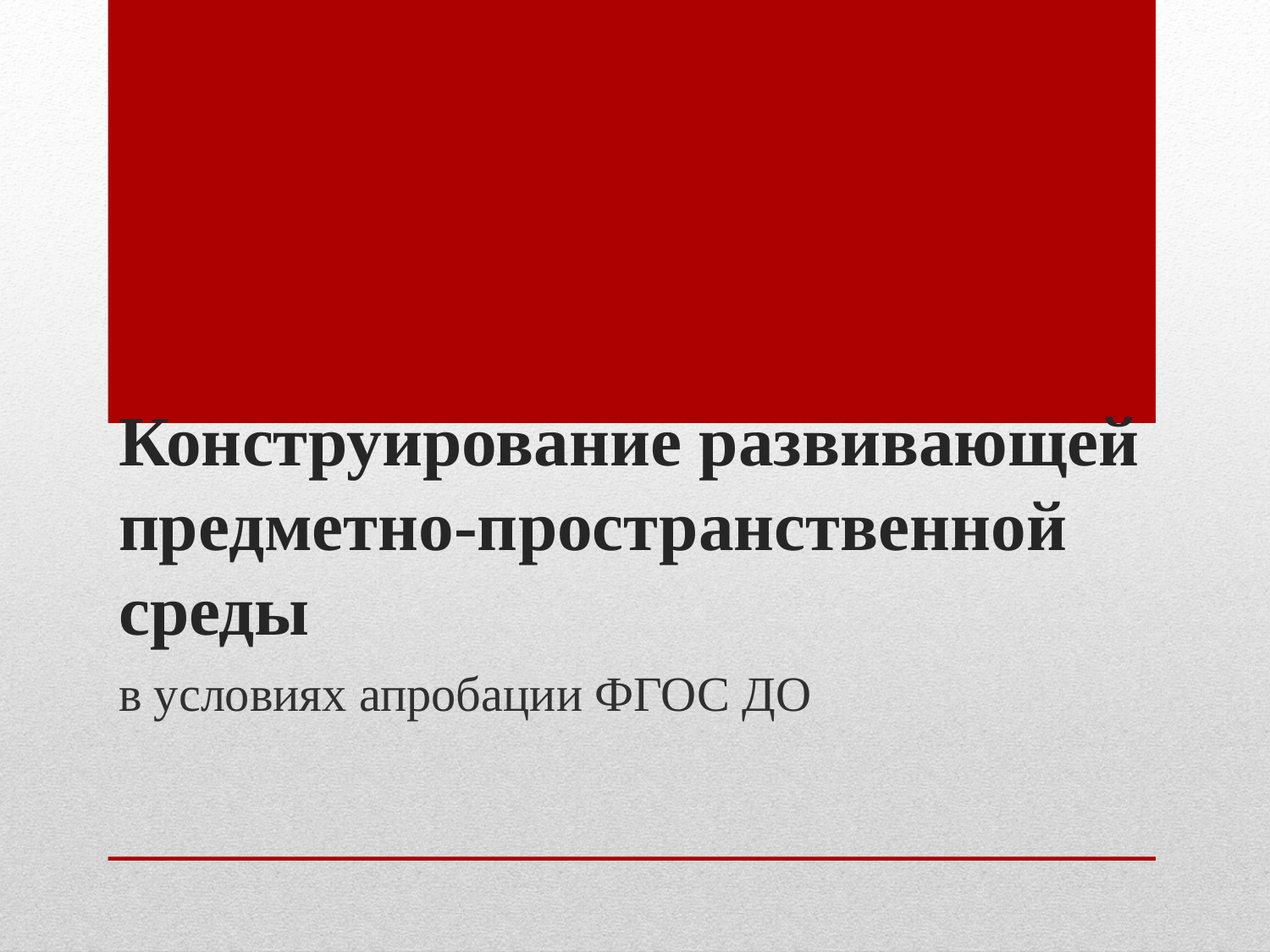

# Конструирование развивающей предметно-пространственной среды
в условиях апробации ФГОС ДО